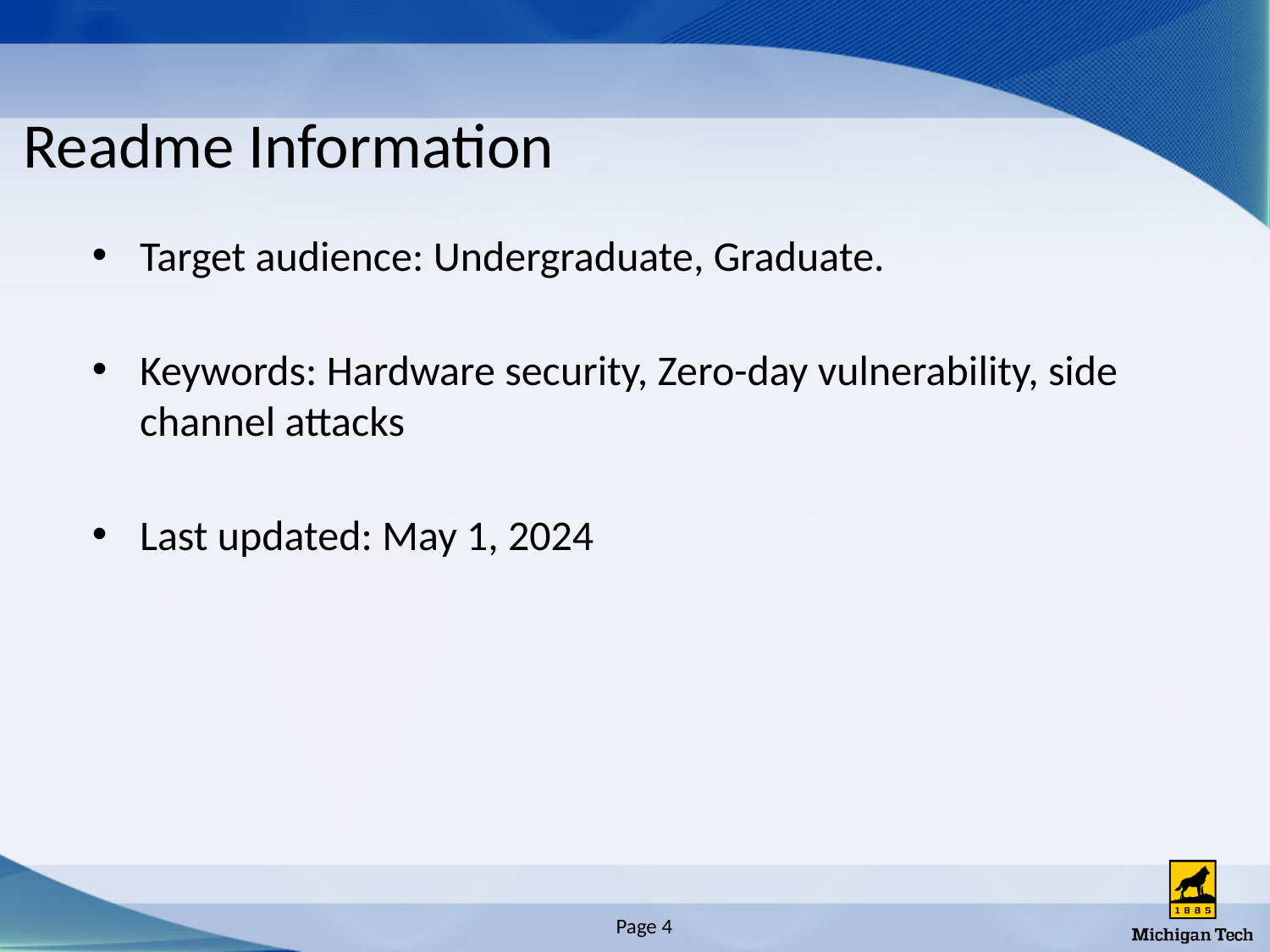

# Readme Information
Target audience: Undergraduate, Graduate.

Keywords: Hardware security, Zero-day vulnerability, side channel attacks

Last updated: May 1, 2024